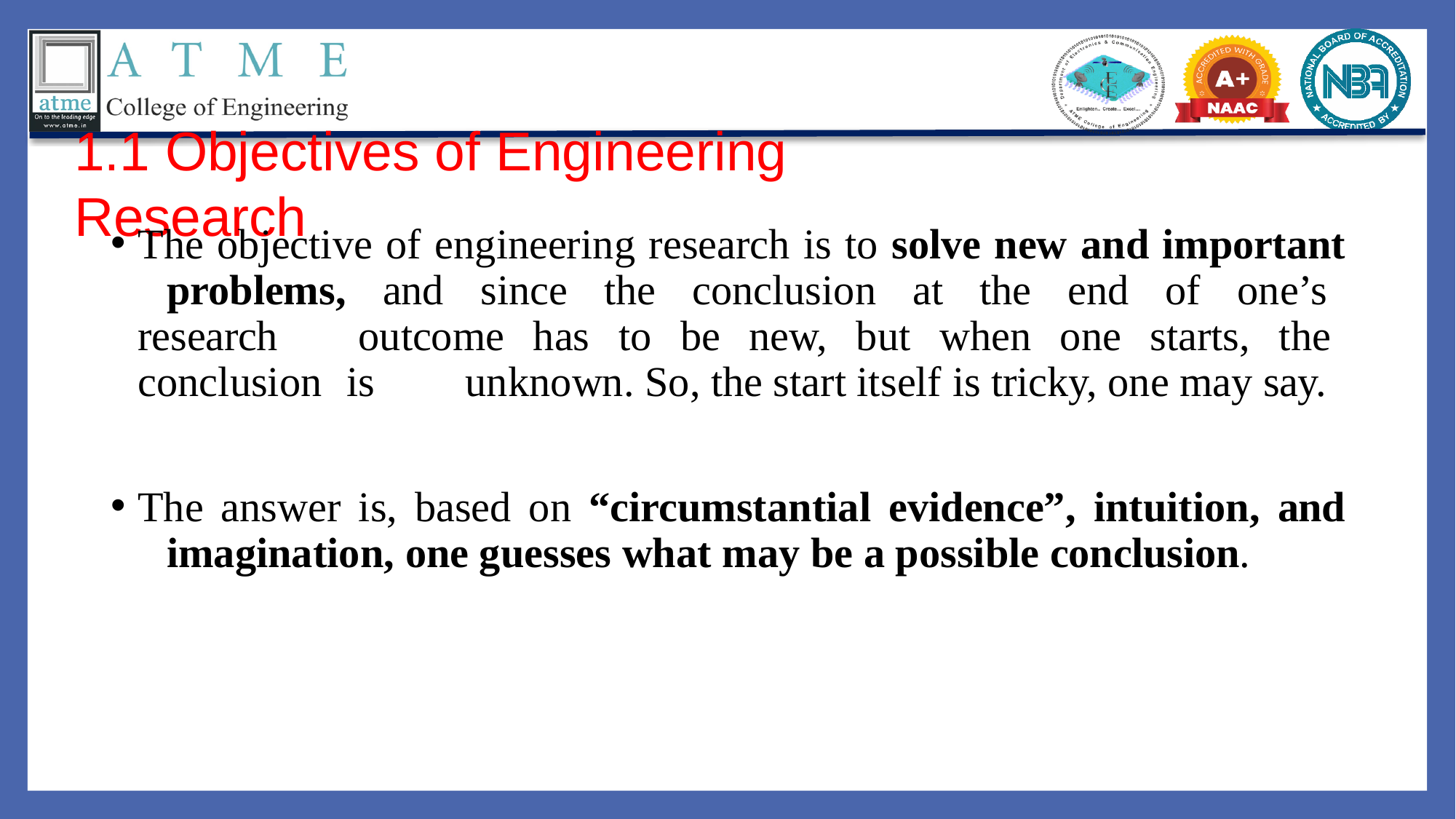

1.1 Objectives of Engineering Research
The objective of engineering research is to solve new and important 	problems,  and  since  the  conclusion  at  the  end  of  one’s  research 	outcome  has  to  be  new,  but  when  one  starts,  the  conclusion  is 	unknown. So, the start itself is tricky, one may say.

The answer is, based on “circumstantial evidence”, intuition, and 	imagination, one guesses what may be a possible conclusion.